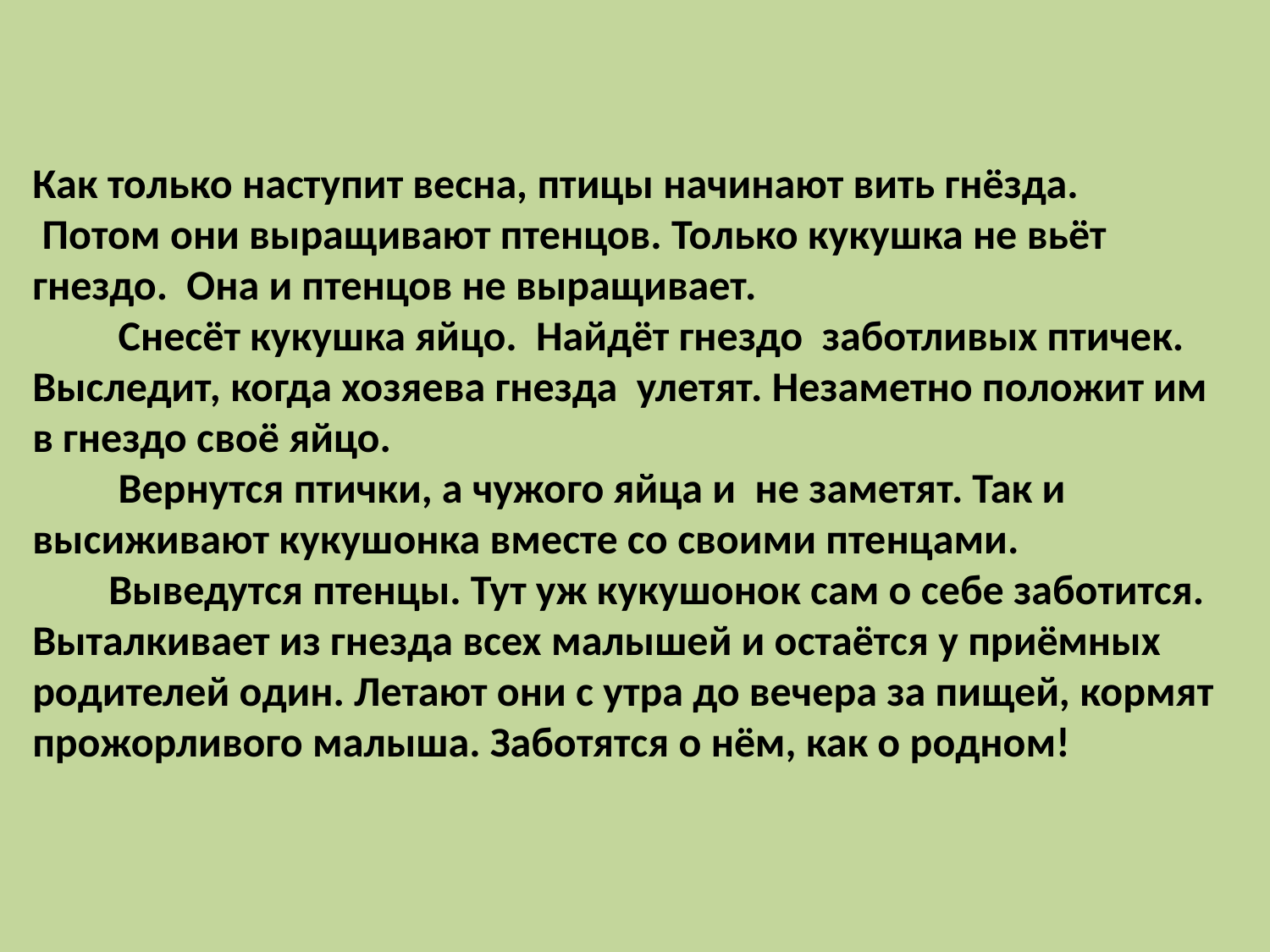

Как только наступит весна, птицы начинают вить гнёзда.
 Потом они выращивают птенцов. Только кукушка не вьёт гнездо.  Она и птенцов не выращивает.
         Снесёт кукушка яйцо.  Найдёт гнездо  заботливых птичек. Выследит, когда хозяева гнезда  улетят. Незаметно положит им в гнездо своё яйцо.
         Вернутся птички, а чужого яйца и  не заметят. Так и высиживают кукушонка вместе со своими птенцами.
        Выведутся птенцы. Тут уж кукушонок сам о себе заботится.
Выталкивает из гнезда всех малышей и остаётся у приёмных родителей один. Летают они с утра до вечера за пищей, кормят прожорливого малыша. Заботятся о нём, как о родном!